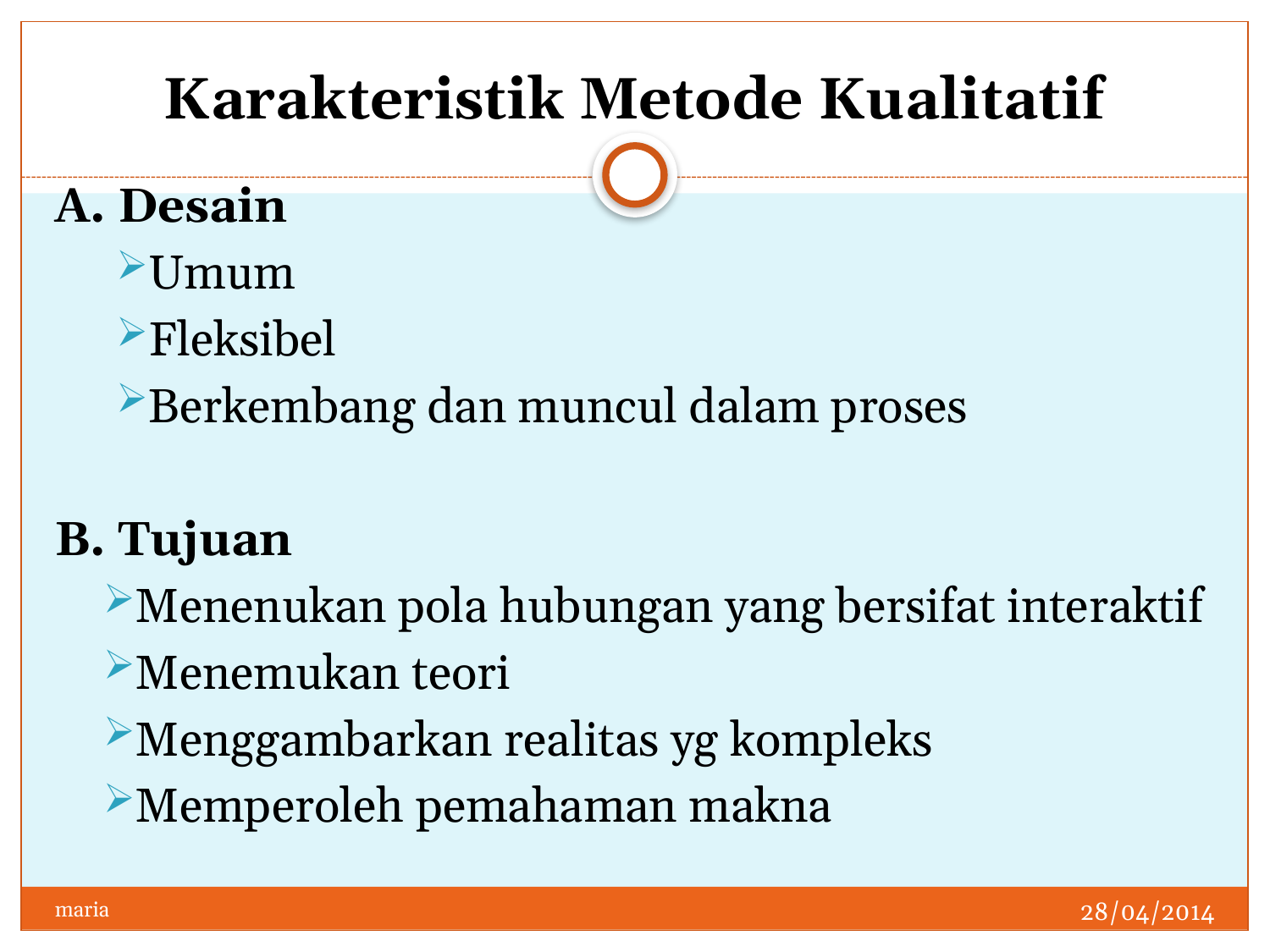

# Karakteristik Metode Kualitatif
A. Desain
Umum
Fleksibel
Berkembang dan muncul dalam proses

B. Tujuan
Menenukan pola hubungan yang bersifat interaktif
Menemukan teori
Menggambarkan realitas yg kompleks
Memperoleh pemahaman makna

28/04/2014
maria